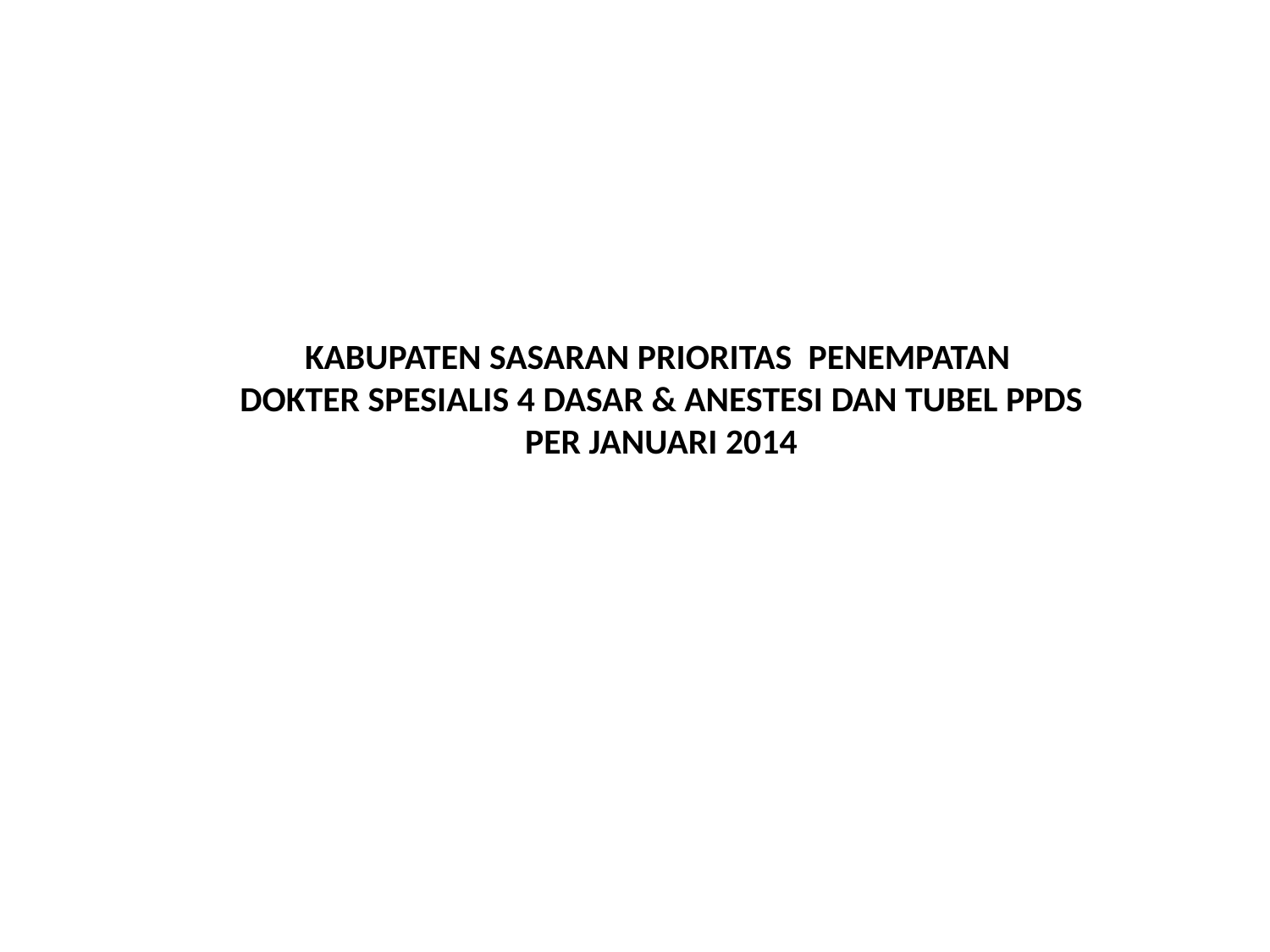

# KABUPATEN SASARAN PRIORITAS  PENEMPATAN DOKTER SPESIALIS 4 DASAR & ANESTESI DAN TUBEL PPDS PER JANUARI 2014